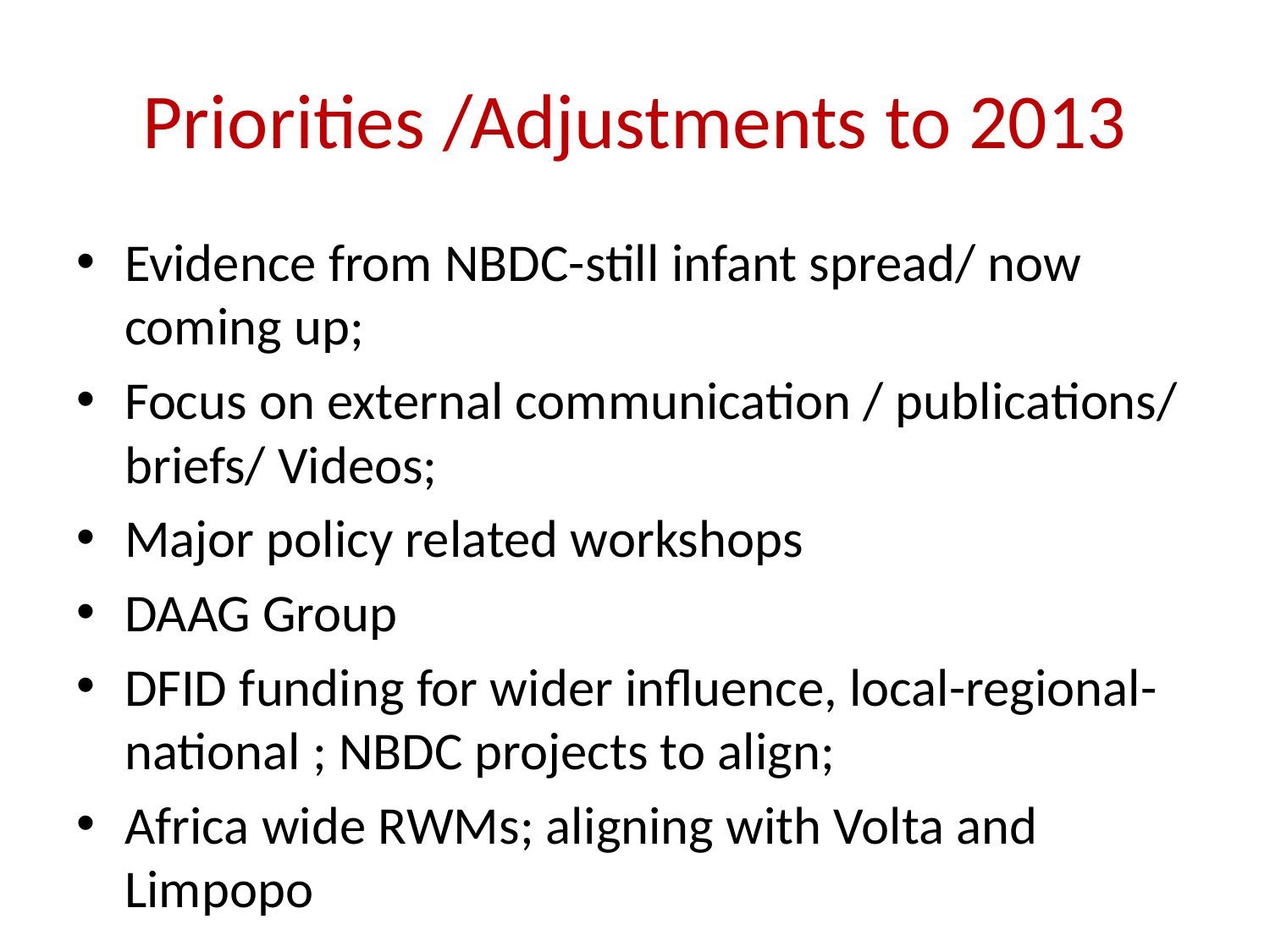

# Priorities /Adjustments to 2013
Evidence from NBDC-still infant spread/ now coming up;
Focus on external communication / publications/ briefs/ Videos;
Major policy related workshops
DAAG Group
DFID funding for wider influence, local-regional-national ; NBDC projects to align;
Africa wide RWMs; aligning with Volta and Limpopo